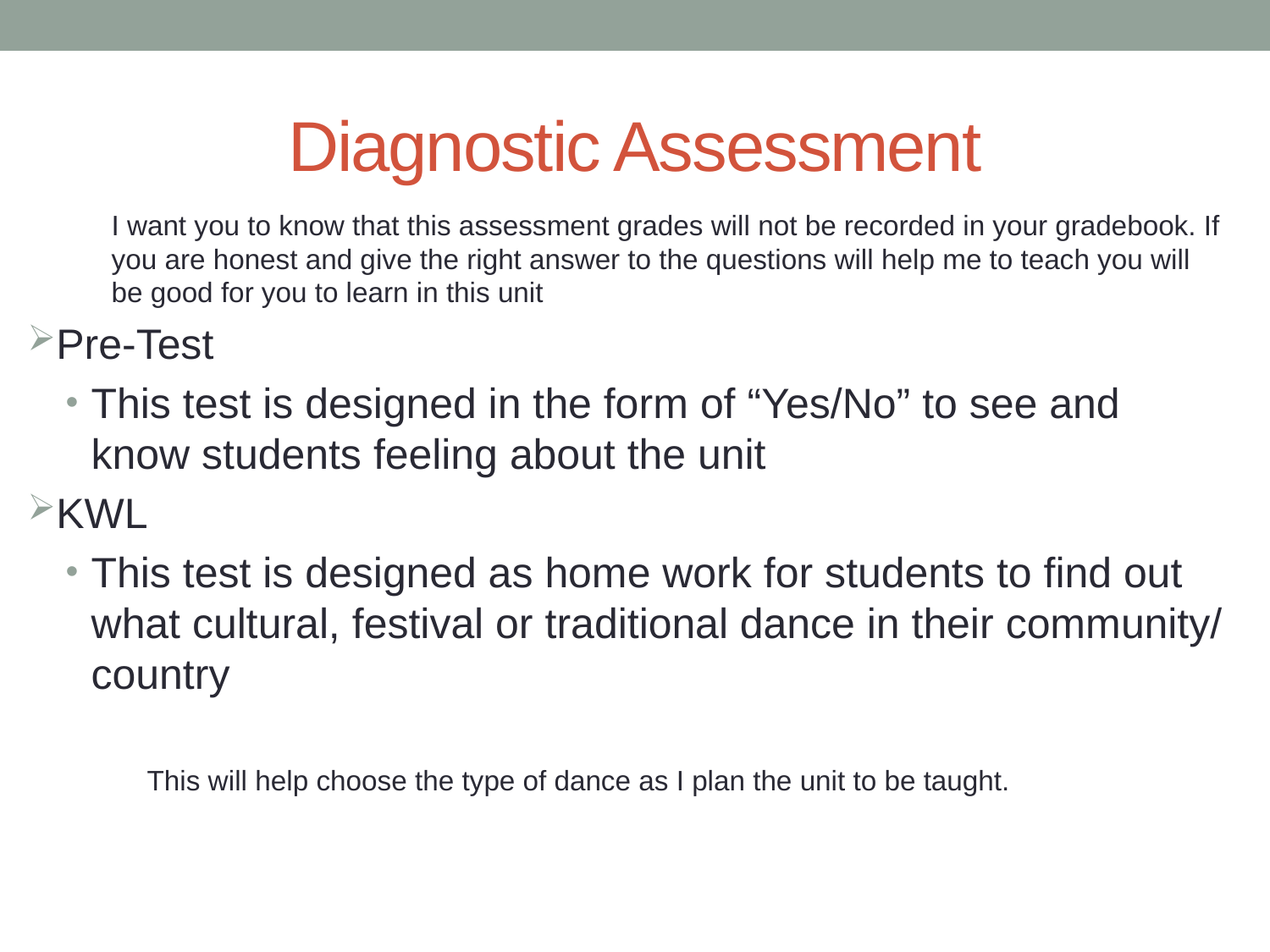

# Diagnostic Assessment
I want you to know that this assessment grades will not be recorded in your gradebook. If you are honest and give the right answer to the questions will help me to teach you will be good for you to learn in this unit
Pre-Test
This test is designed in the form of “Yes/No” to see and know students feeling about the unit
KWL
This test is designed as home work for students to find out what cultural, festival or traditional dance in their community/ country

This will help choose the type of dance as I plan the unit to be taught.